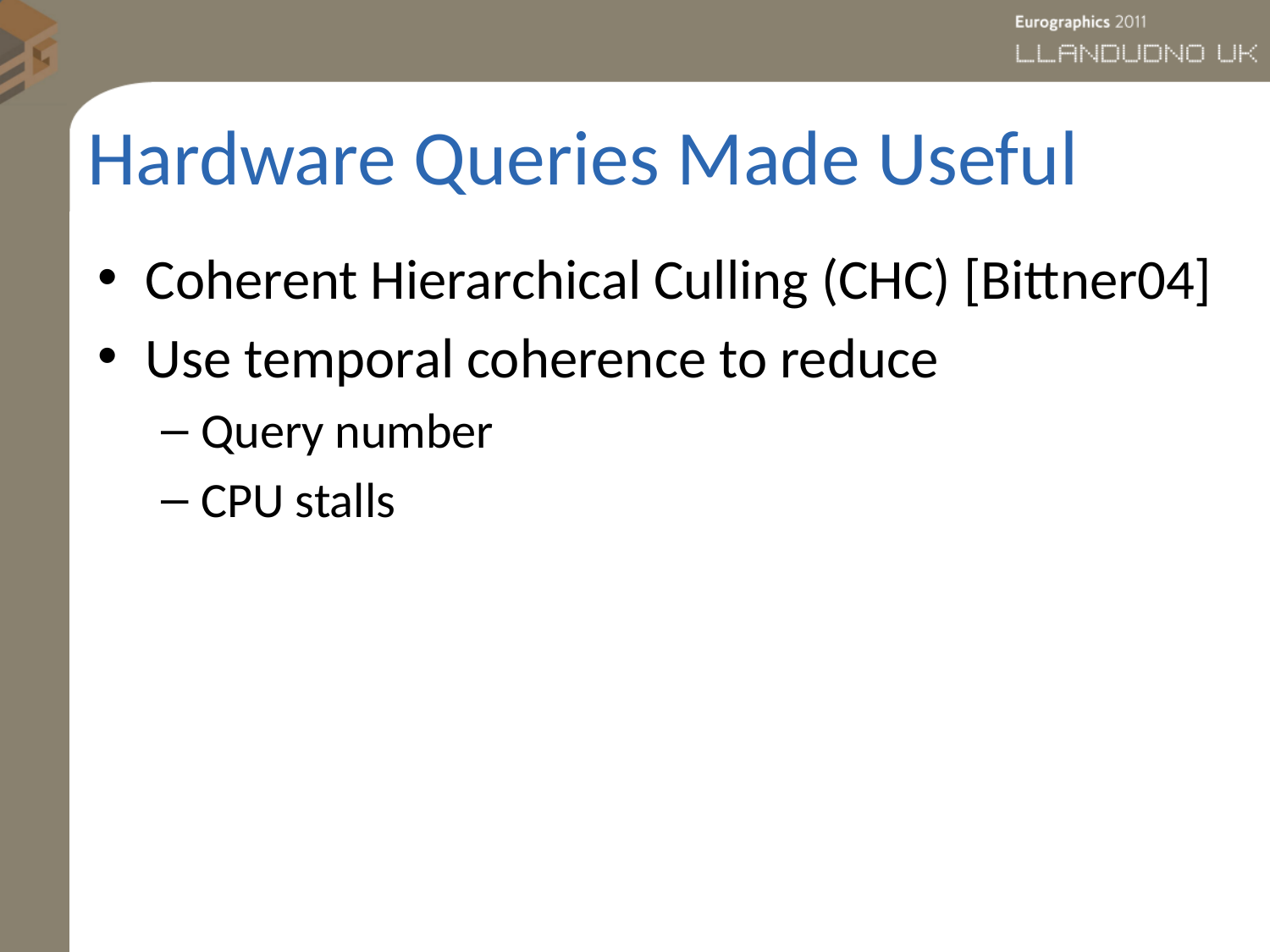

# Hardware Queries Made Useful
Coherent Hierarchical Culling (CHC) [Bittner04]
Use temporal coherence to reduce
Query number
CPU stalls